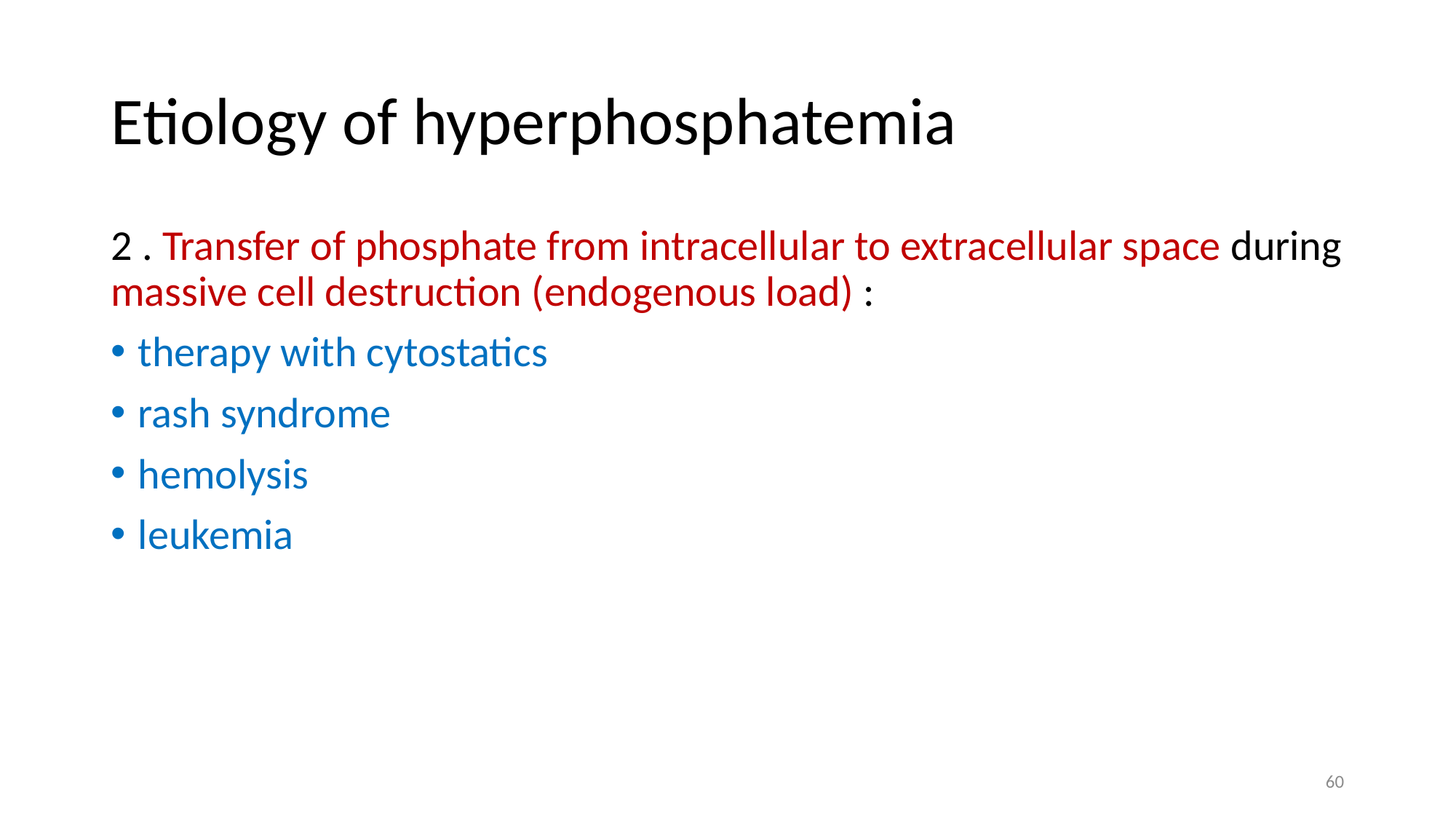

# Etiology of hyperphosphatemia
2 . Transfer of phosphate from intracellular to extracellular space during massive cell destruction (endogenous load) :
therapy with cytostatics
rash syndrome
hemolysis
leukemia
60